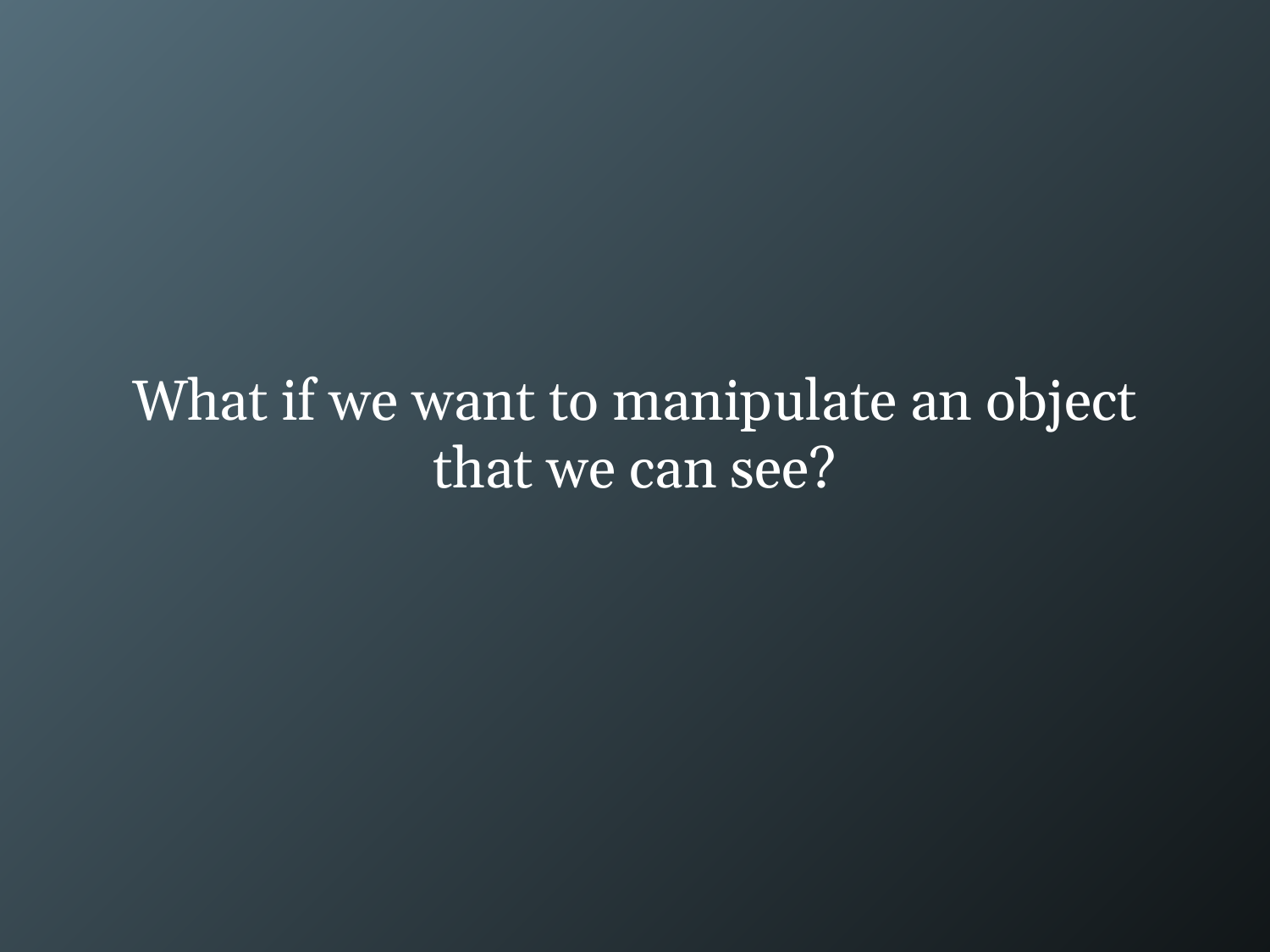

# What if we want to manipulate an object that we can see?